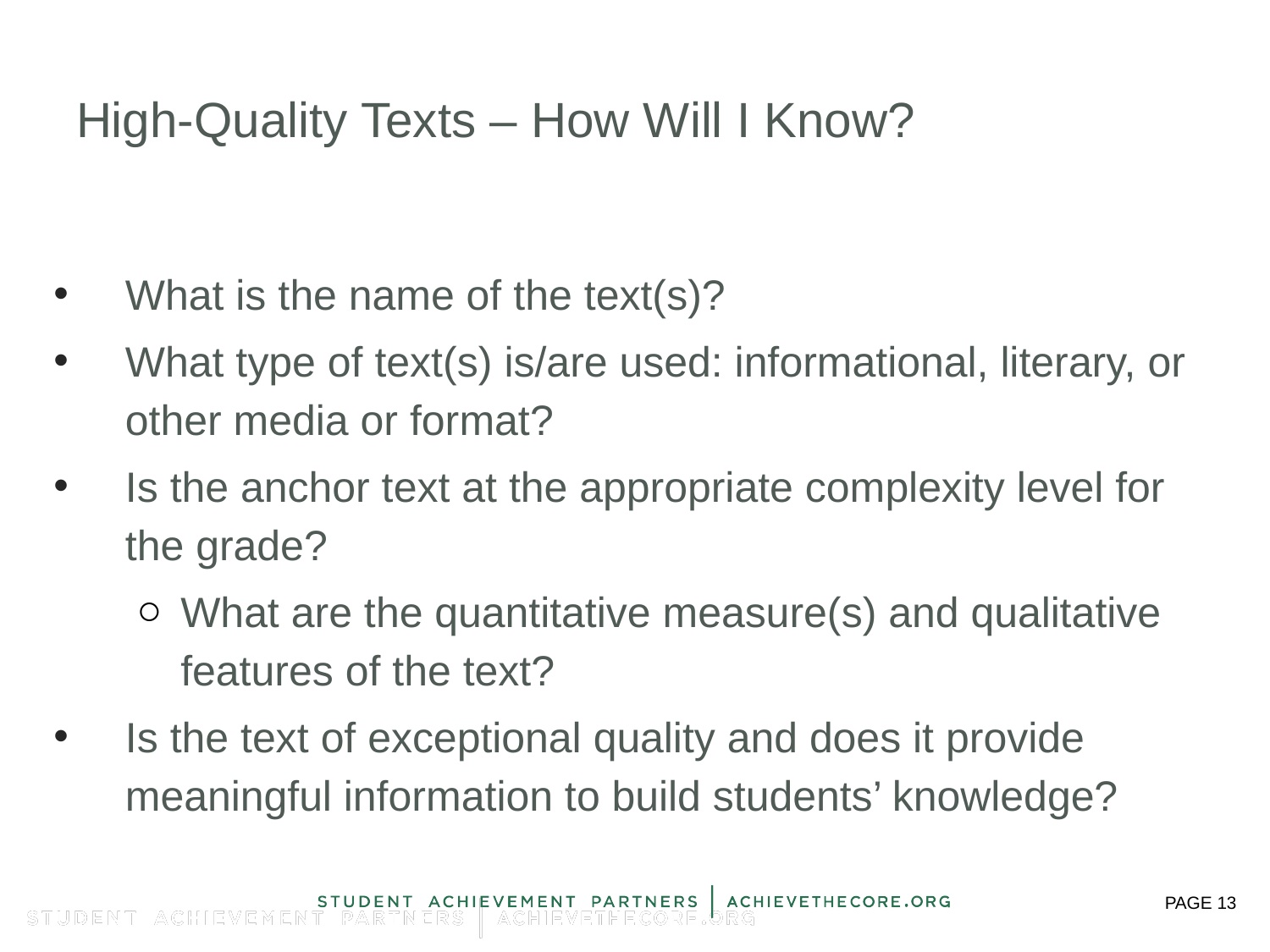

# High-Quality Texts – How Will I Know?
What is the name of the text(s)?
What type of text(s) is/are used: informational, literary, or other media or format?
Is the anchor text at the appropriate complexity level for the grade?
What are the quantitative measure(s) and qualitative features of the text?
Is the text of exceptional quality and does it provide meaningful information to build students’ knowledge?